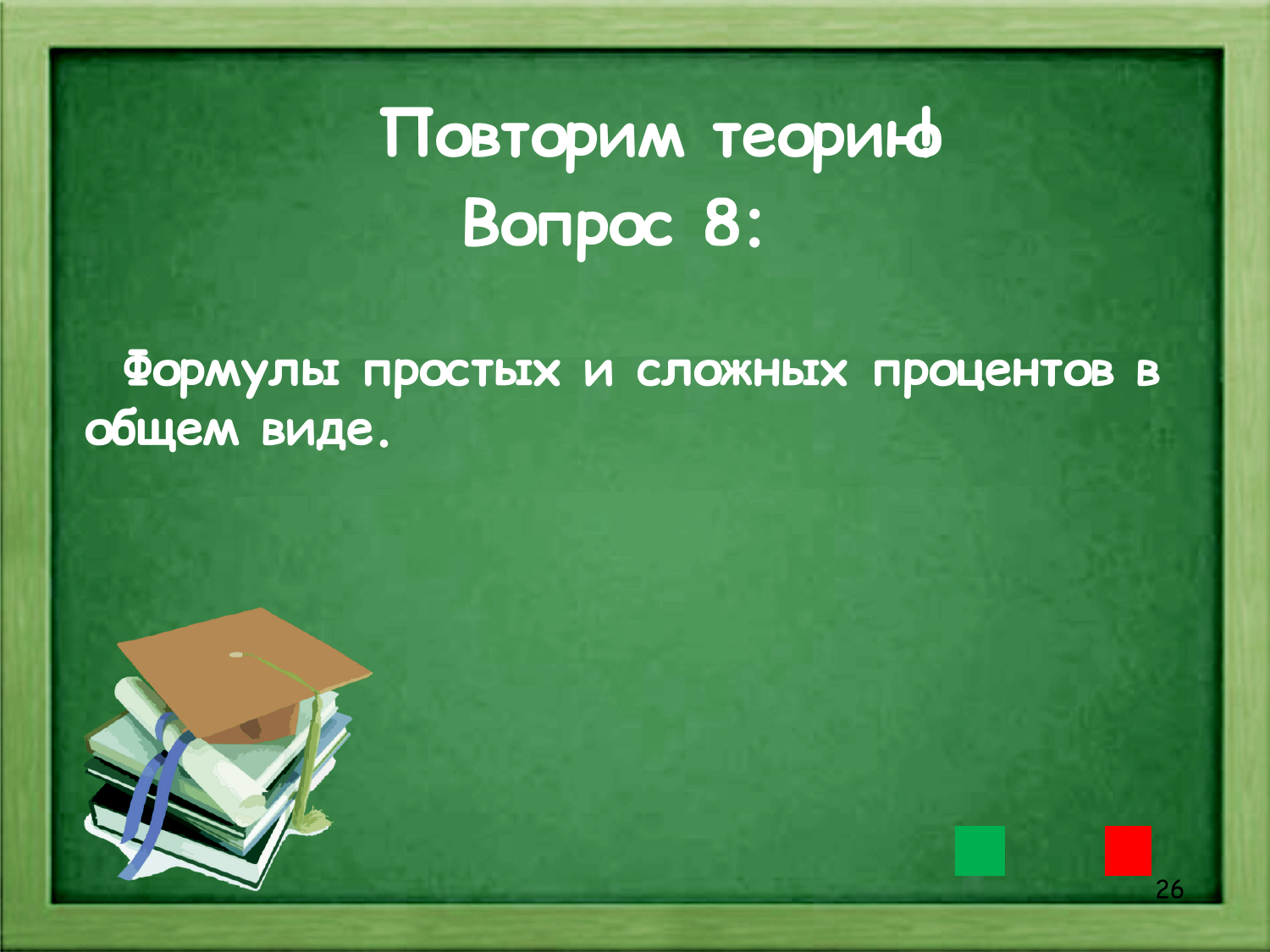

Повторим теорию!
Вопрос 8:

    Формулы простых и сложных процентов в общем виде.

26